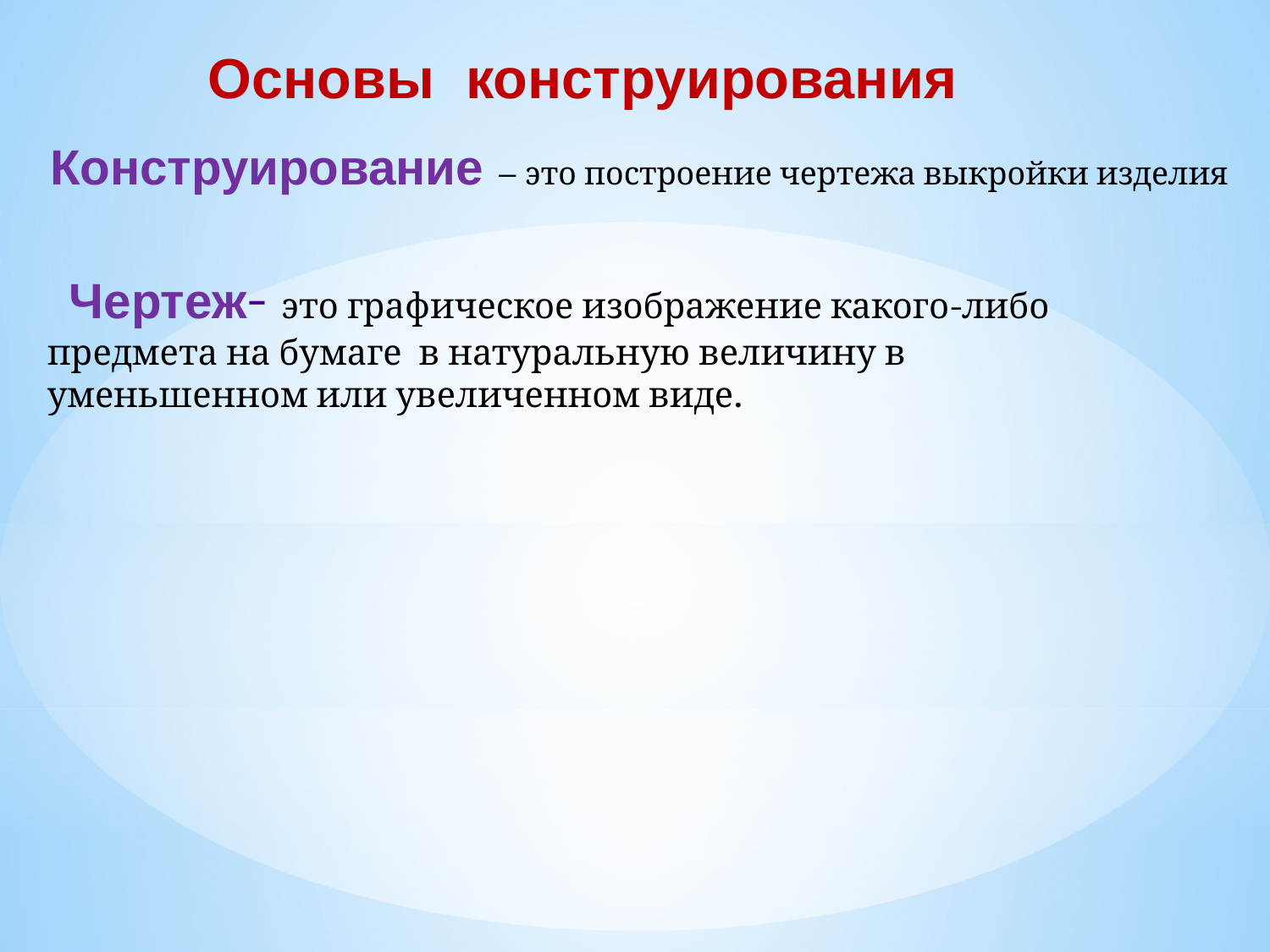

Основы  конструирования
Конструирование – это построение чертежа выкройки изделия
Чертеж- это графическое изображение какого-либо предмета на бумаге  в натуральную величину в уменьшенном или увеличенном виде.